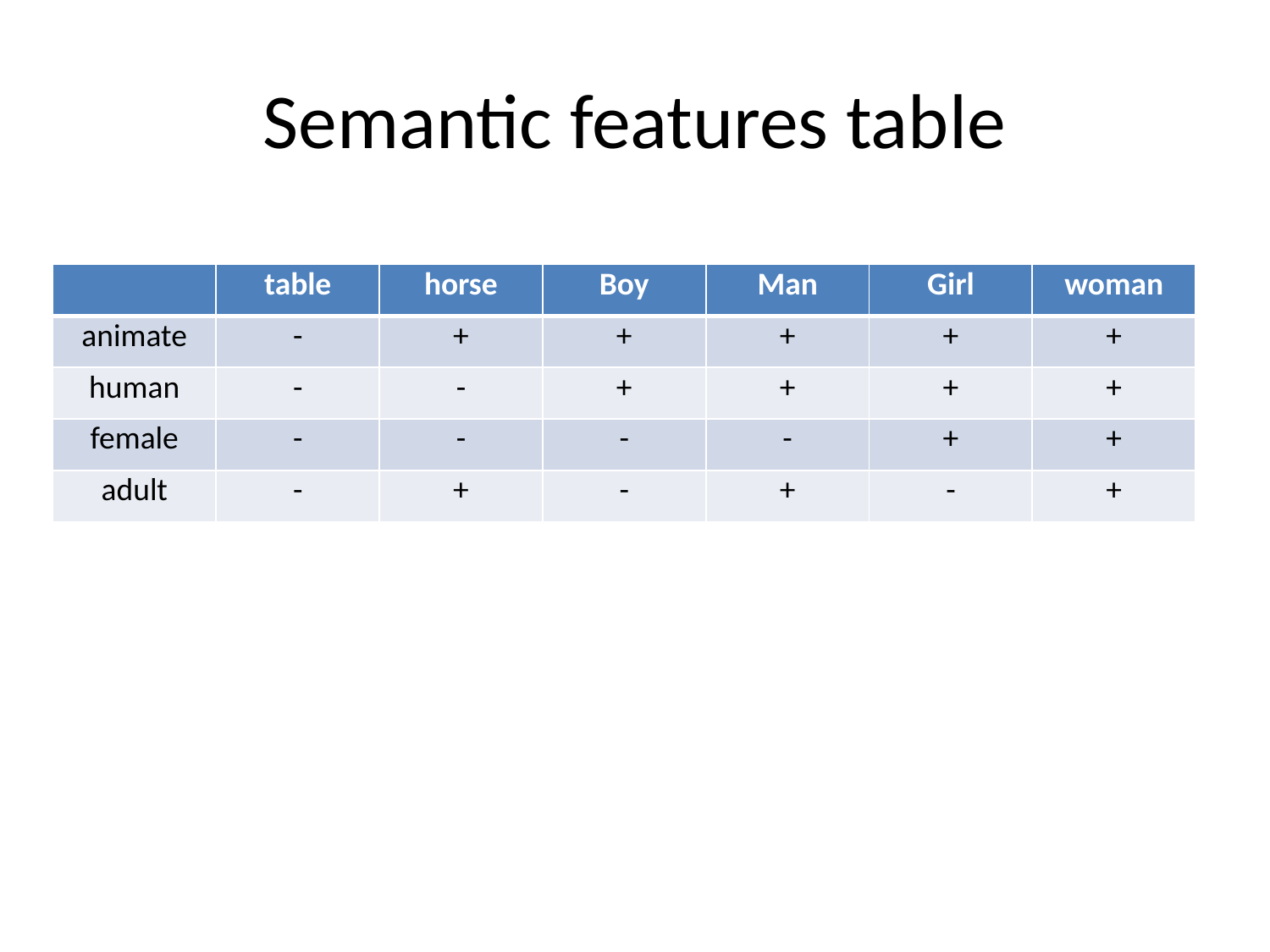

# Semantic features table
|  | table | horse | Boy | Man | Girl | woman |
| --- | --- | --- | --- | --- | --- | --- |
| animate | - | + | + | + | + | + |
| human | - | - | + | + | + | + |
| female | - | - | - | - | + | + |
| adult | - | + | - | + | - | + |